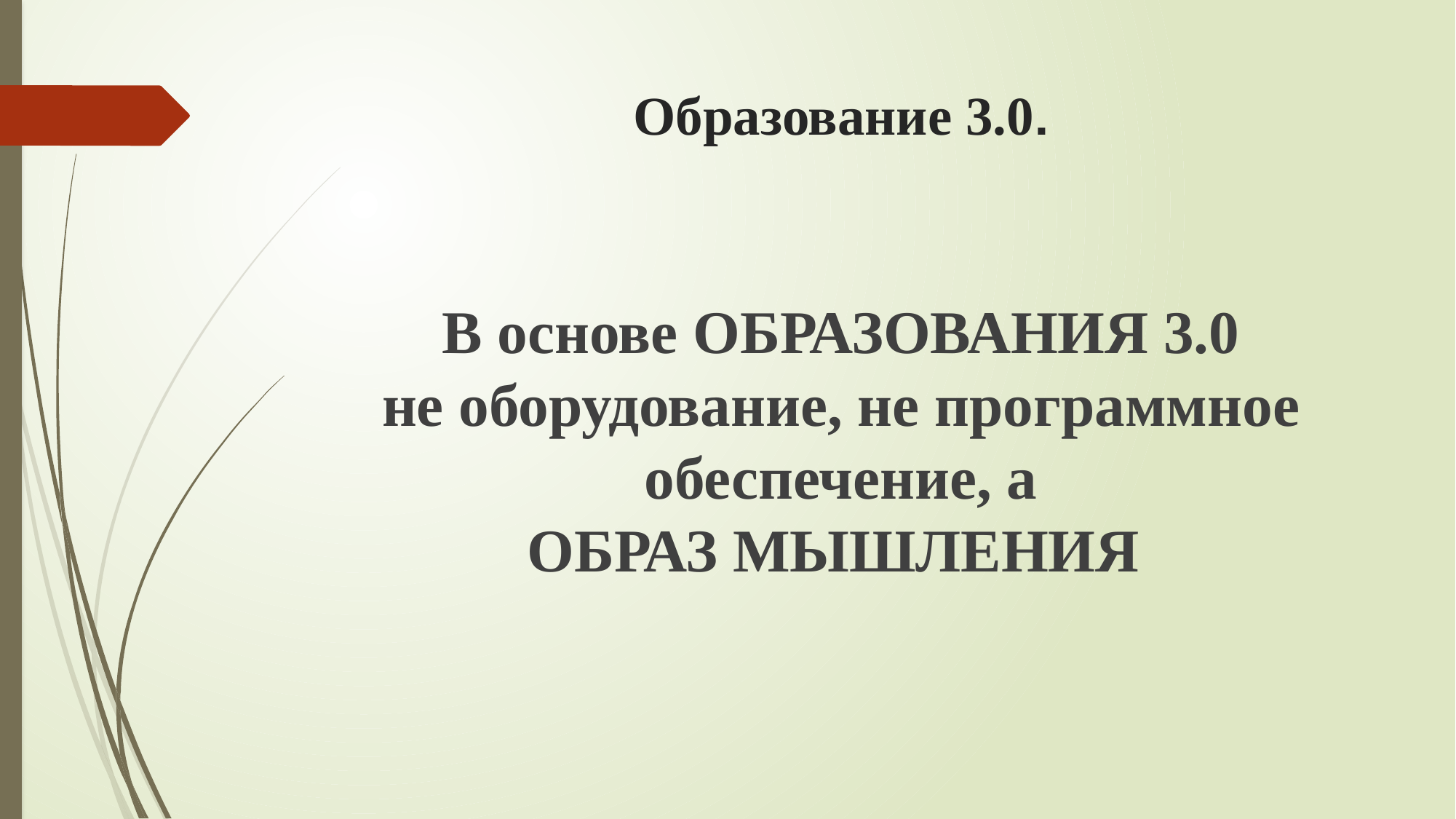

# Образование 3.0.
В основе ОБРАЗОВАНИЯ 3.0
не оборудование, не программное
обеспечение, а
ОБРАЗ МЫШЛЕНИЯ